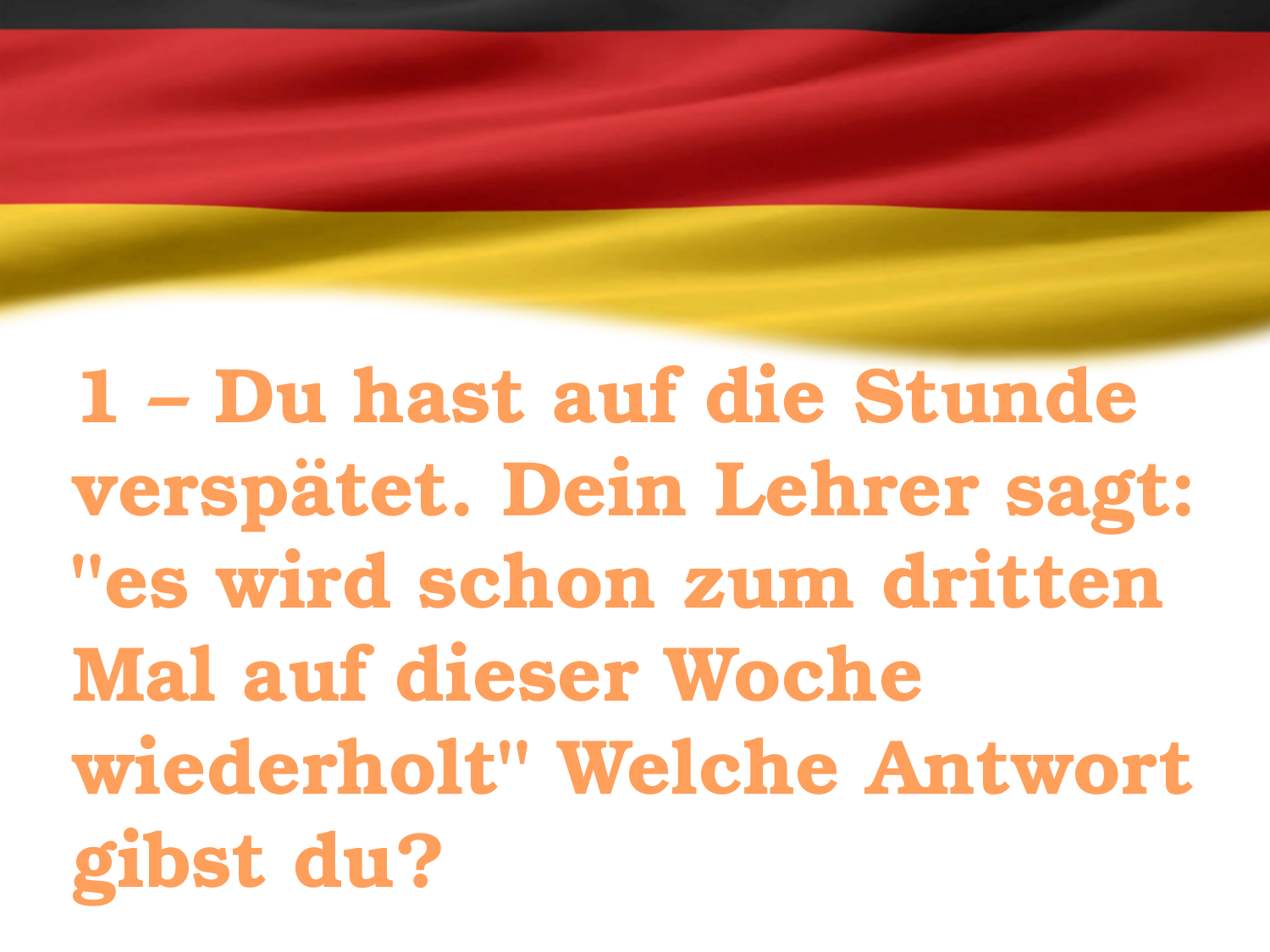

1 – Du hast auf die Stunde verspätet. Dein Lehrer sagt: "es wird schon zum dritten Mal auf dieser Woche wiederholt" Welche Antwort gibst du?